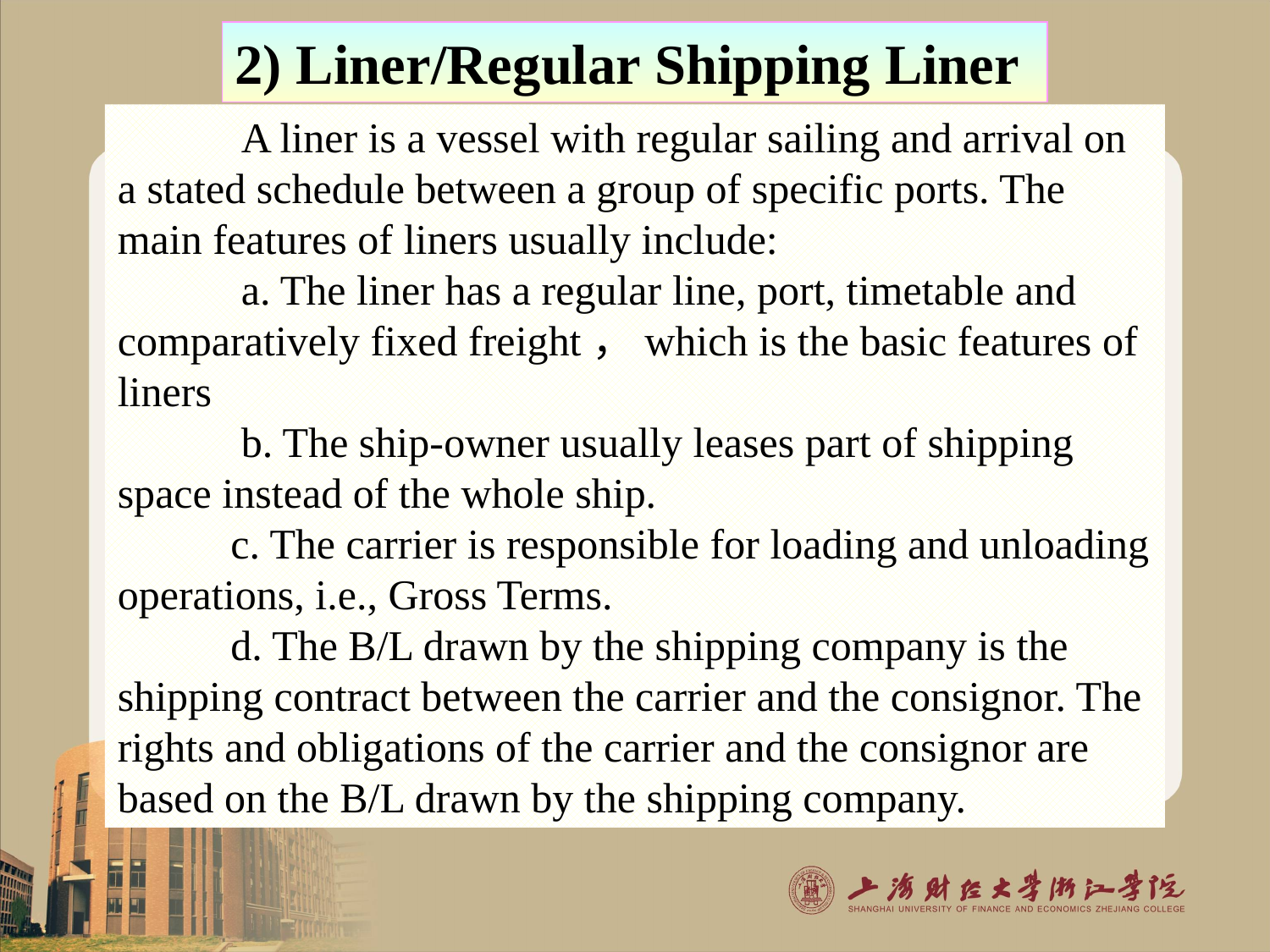

2) Liner/Regular Shipping Liner
       A liner is a vessel with regular sailing and arrival on a stated schedule between a group of specific ports. The main features of liners usually include:
       a. The liner has a regular line, port, timetable and comparatively fixed freight，which is the basic features of liners
       b. The ship-owner usually leases part of shipping space instead of the whole ship.
      c. The carrier is responsible for loading and unloading operations, i.e., Gross Terms.
      d. The B/L drawn by the shipping company is the shipping contract between the carrier and the consignor. The rights and obligations of the carrier and the consignor are based on the B/L drawn by the shipping company.